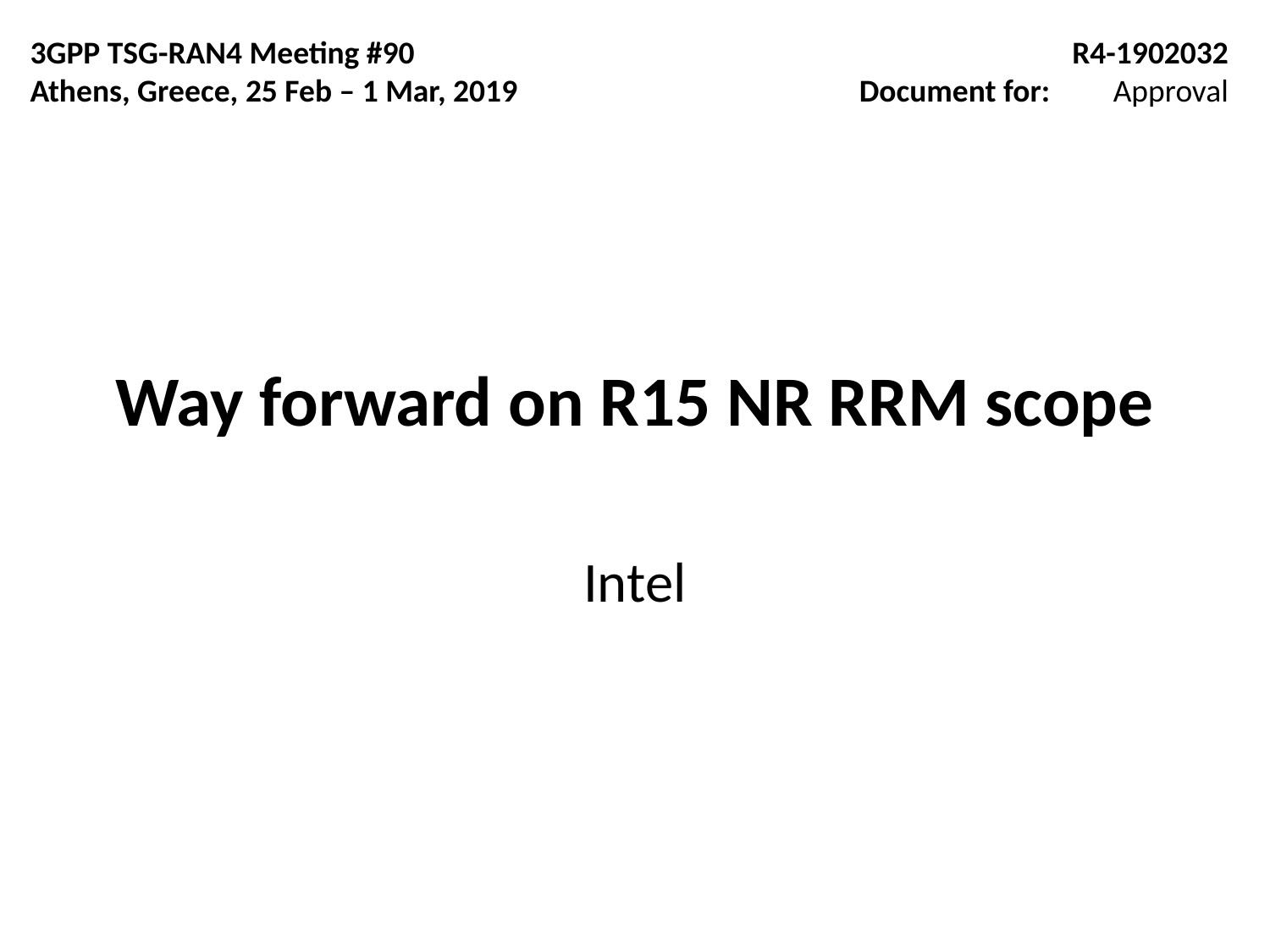

3GPP TSG-RAN4 Meeting #90
Athens, Greece, 25 Feb – 1 Mar, 2019
R4-1902032
Document for:	Approval
# Way forward on R15 NR RRM scope
Intel